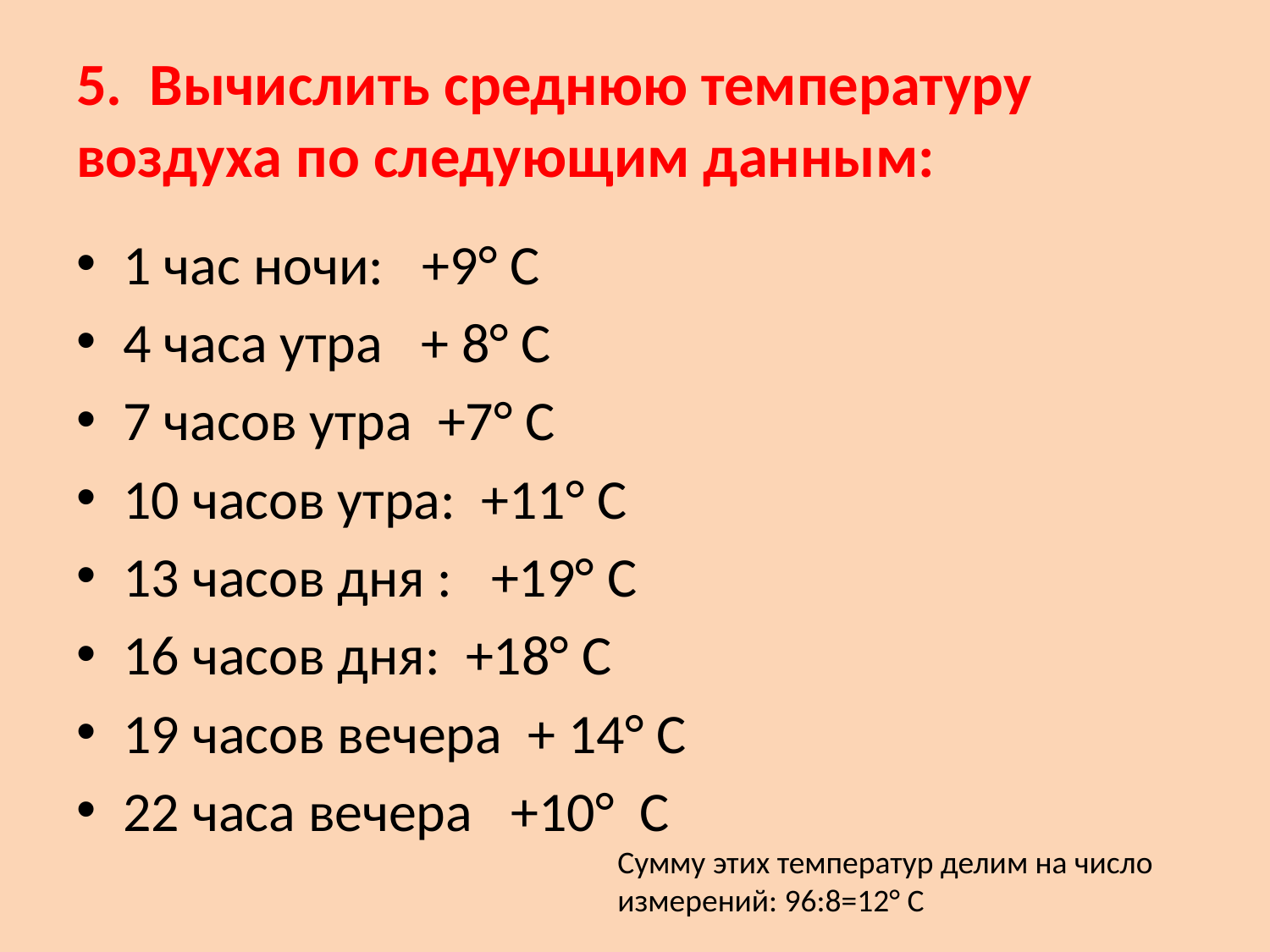

# 5.  Вычислить среднюю температуру воздуха по следующим данным:
1 час ночи:   +9° С
4 часа утра   + 8° С
7 часов утра  +7° С
10 часов утра:  +11° С
13 часов дня :   +19° С
16 часов дня:  +18° С
19 часов вечера  + 14° С
22 часа вечера   +10°  С

Сумму этих температур делим на число измерений: 96:8=12° С